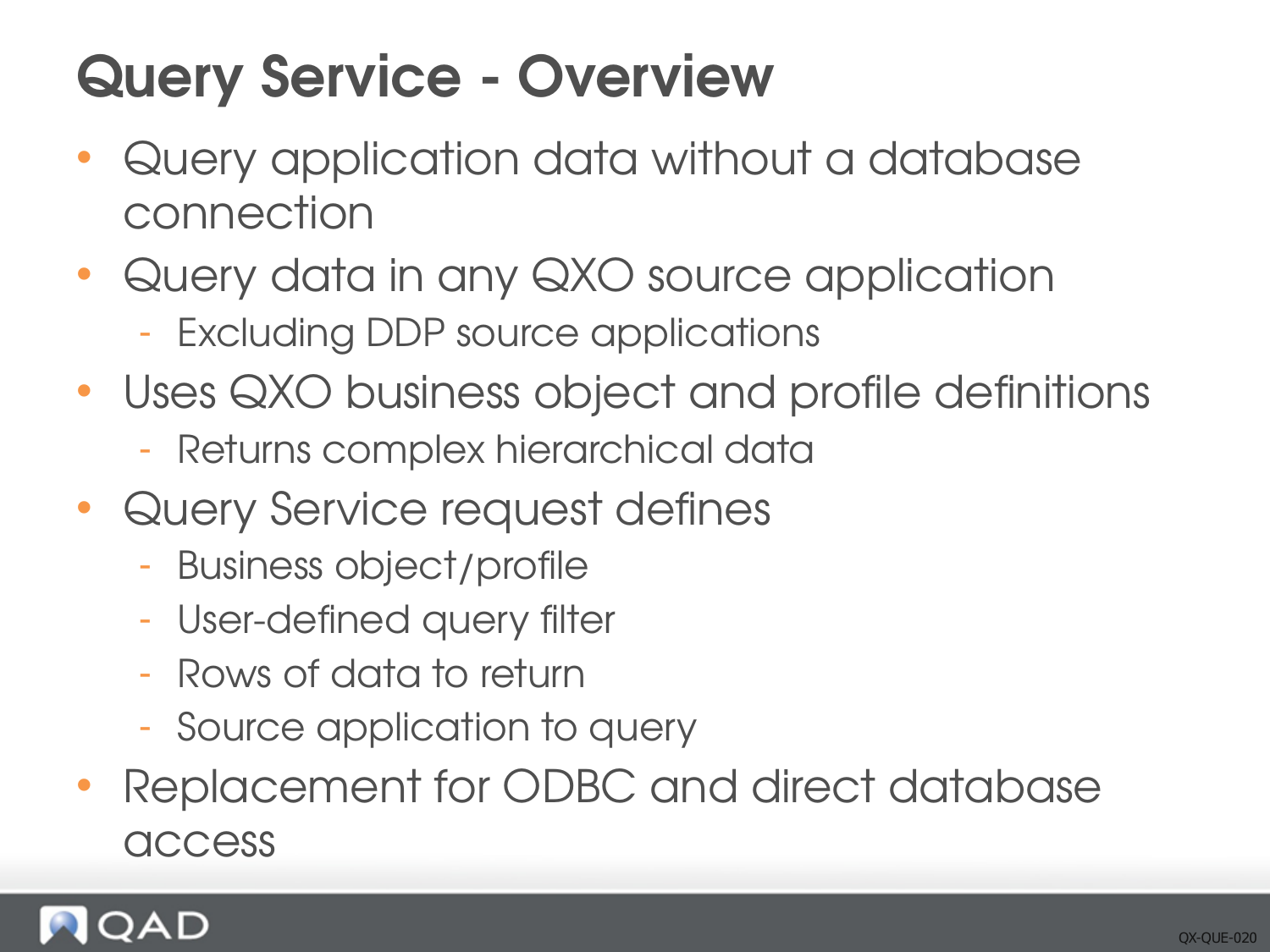

# Query Service - Overview
Query application data without a database connection
Query data in any QXO source application
Excluding DDP source applications
Uses QXO business object and profile definitions
Returns complex hierarchical data
Query Service request defines
Business object/profile
User-defined query filter
Rows of data to return
Source application to query
Replacement for ODBC and direct database access

QX-QUE-020